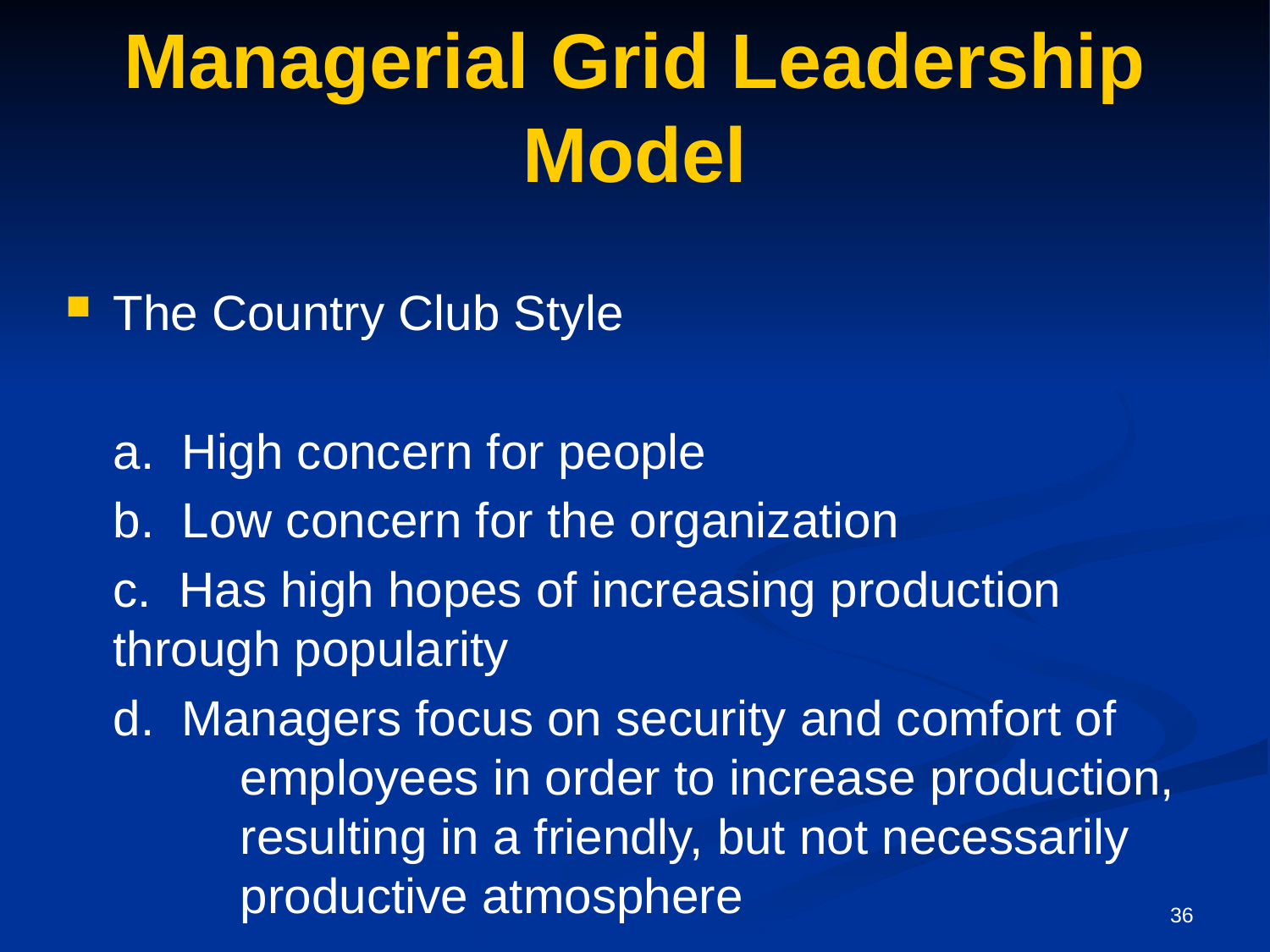

# Managerial Grid Leadership Model
The Country Club Style

  	a.  High concern for people
	b.  Low concern for the organization
	c.  Has high hopes of increasing production 	through popularity
	d.  Managers focus on security and comfort of 	employees in order to increase production, 	resulting in a friendly, but not necessarily 	productive atmosphere

36